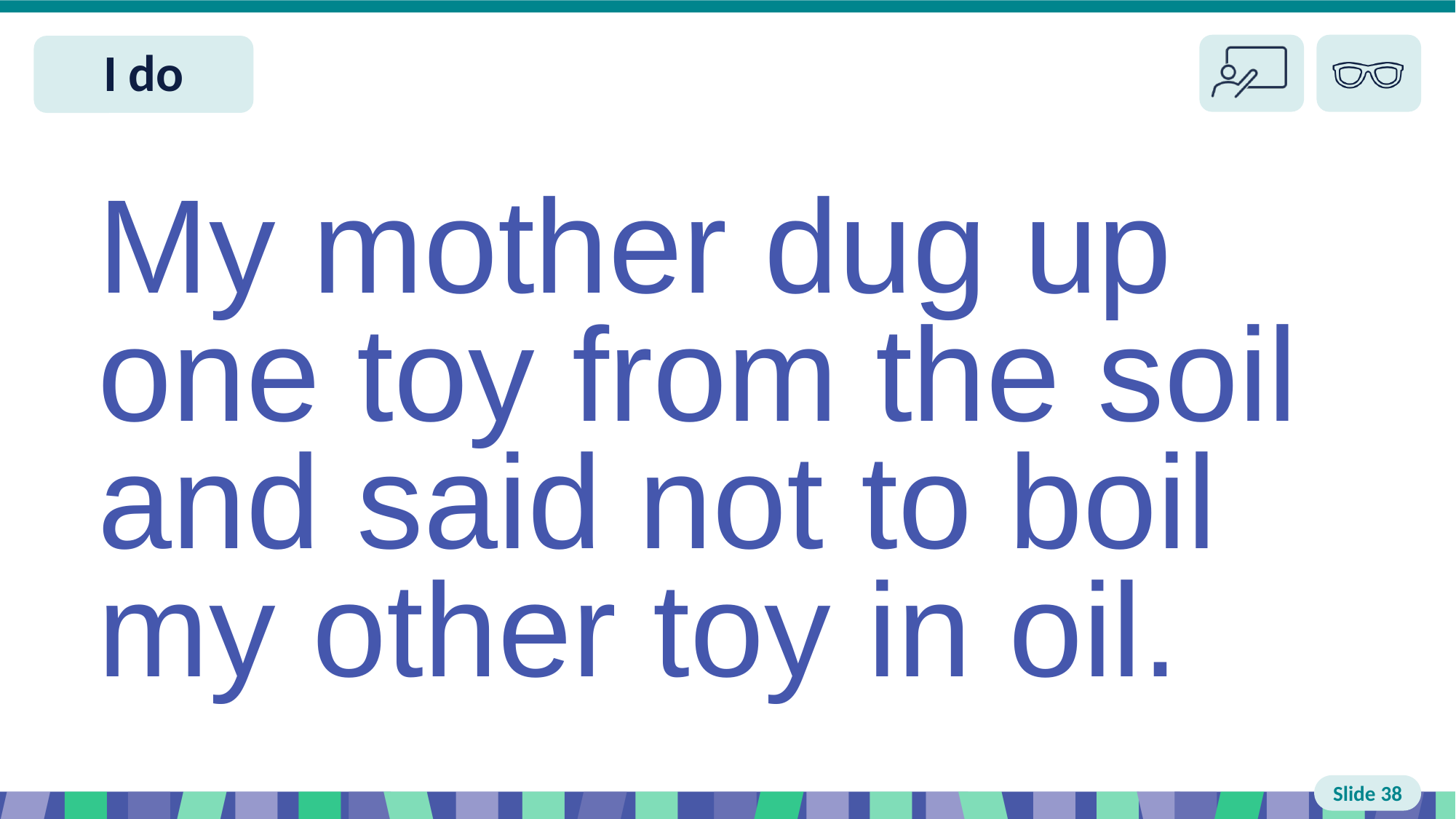

Slide 38 I do
My mother dug up one toy from the soil and said not to boil my other toy in oil.